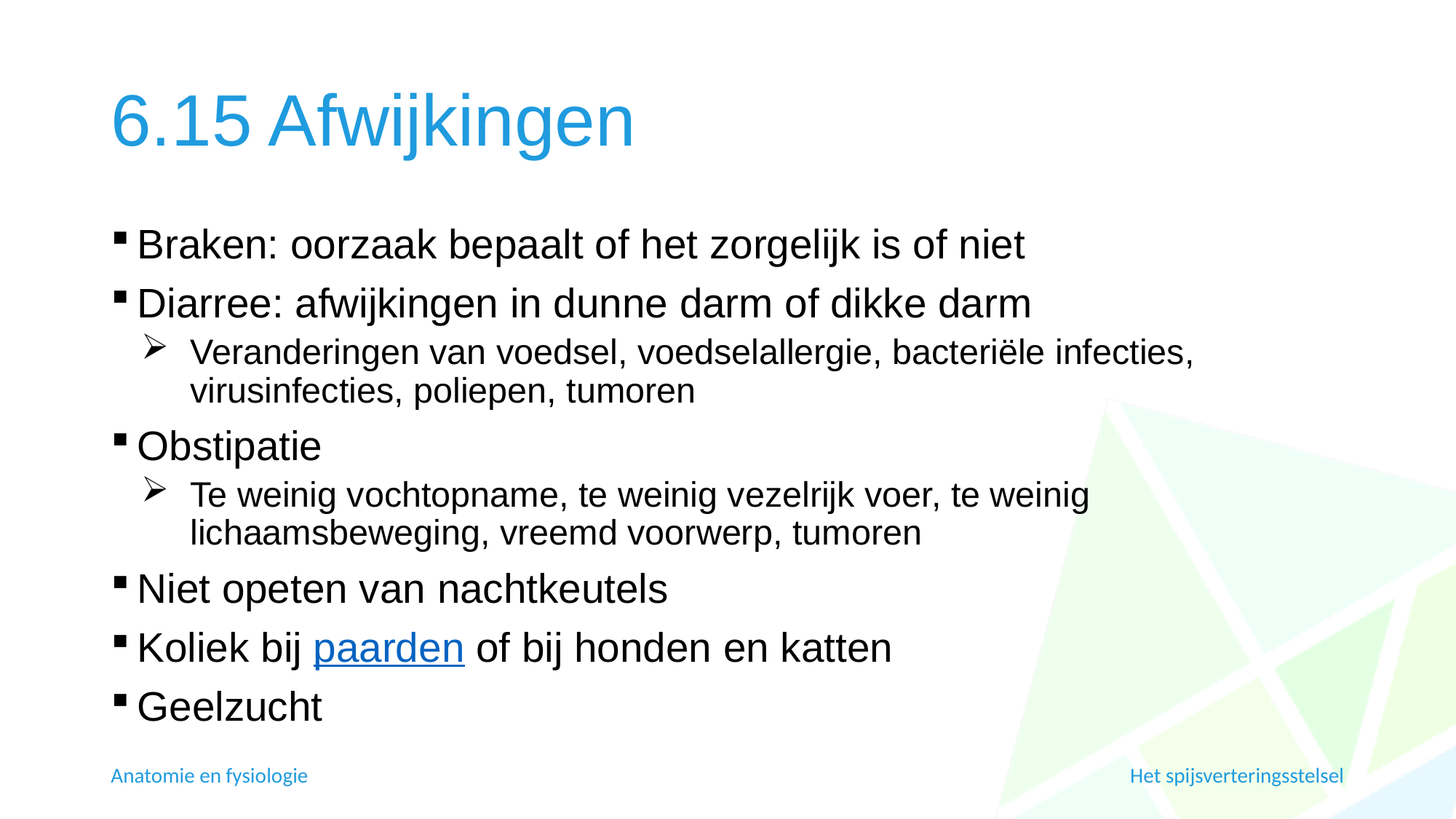

# 6.15 Afwijkingen
Braken: oorzaak bepaalt of het zorgelijk is of niet
Diarree: afwijkingen in dunne darm of dikke darm
Veranderingen van voedsel, voedselallergie, bacteriële infecties, virusinfecties, poliepen, tumoren
Obstipatie
Te weinig vochtopname, te weinig vezelrijk voer, te weinig lichaamsbeweging, vreemd voorwerp, tumoren
Niet opeten van nachtkeutels
Koliek bij paarden of bij honden en katten
Geelzucht
Anatomie en fysiologie
Het spijsverteringsstelsel